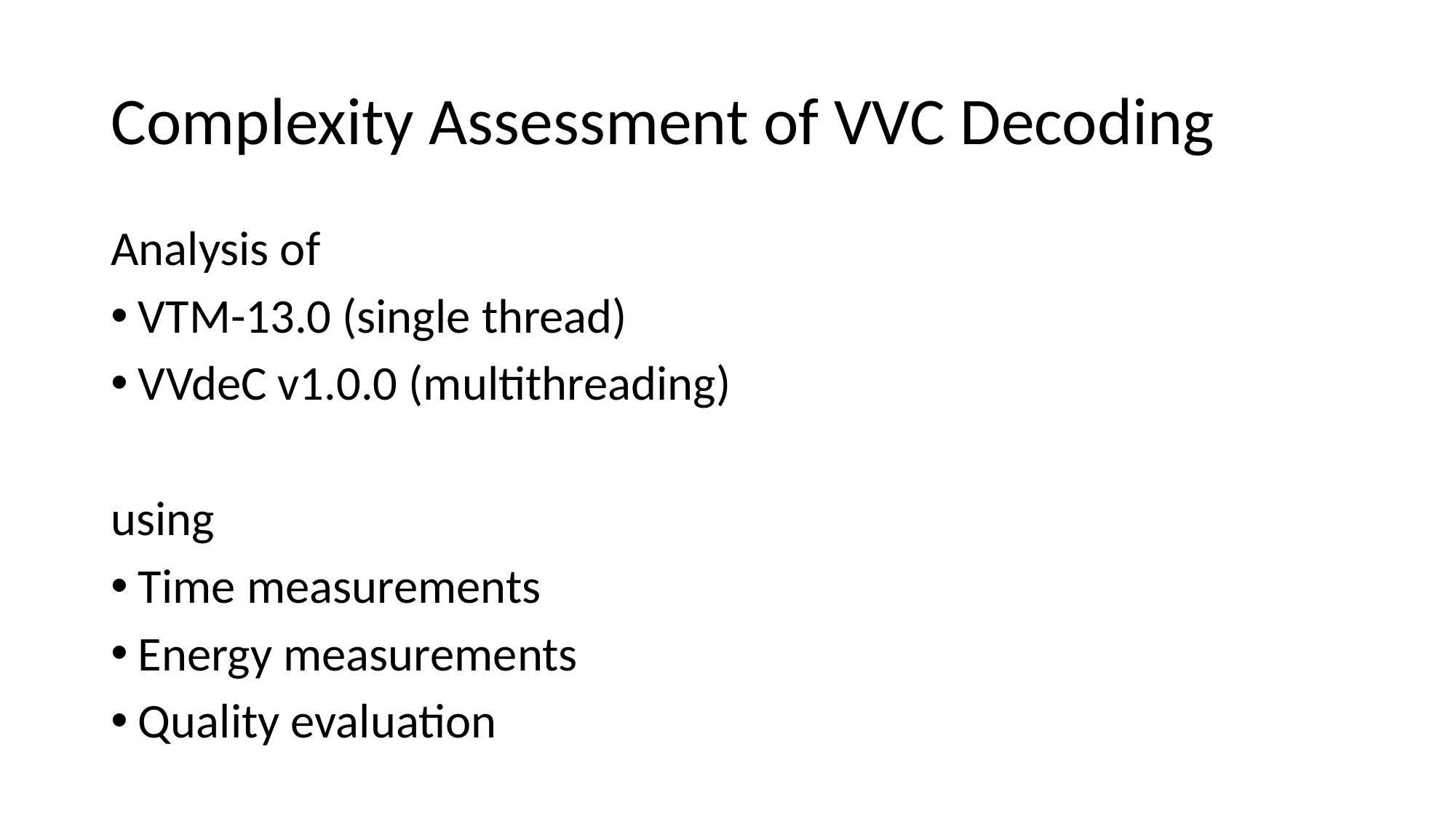

# Complexity Assessment of VVC Decoding
Analysis of
VTM-13.0 (single thread)
VVdeC v1.0.0 (multithreading)

using
Time measurements
Energy measurements
Quality evaluation